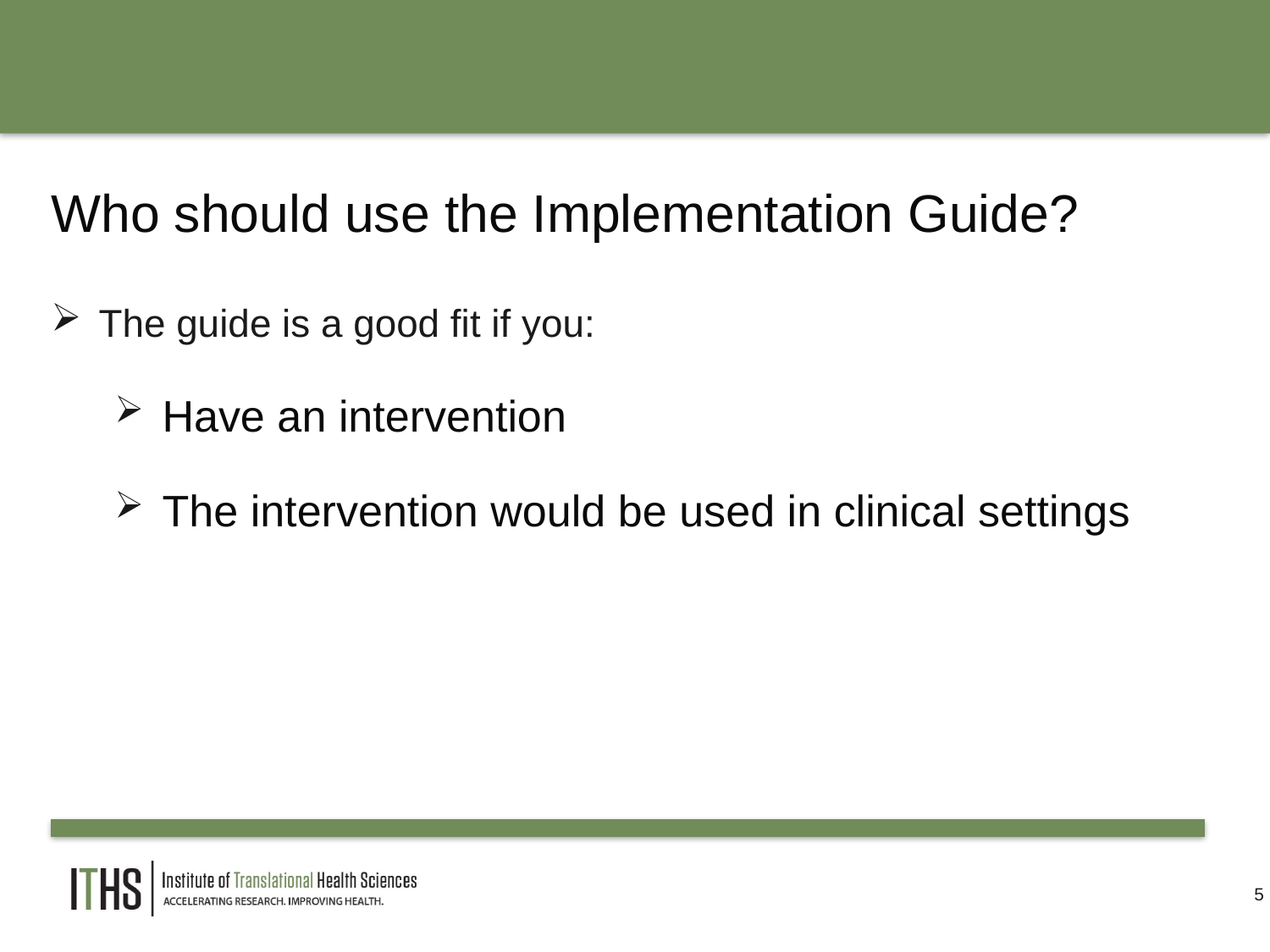

# Who should use the Implementation Guide?
The guide is a good fit if you:
Have an intervention
The intervention would be used in clinical settings